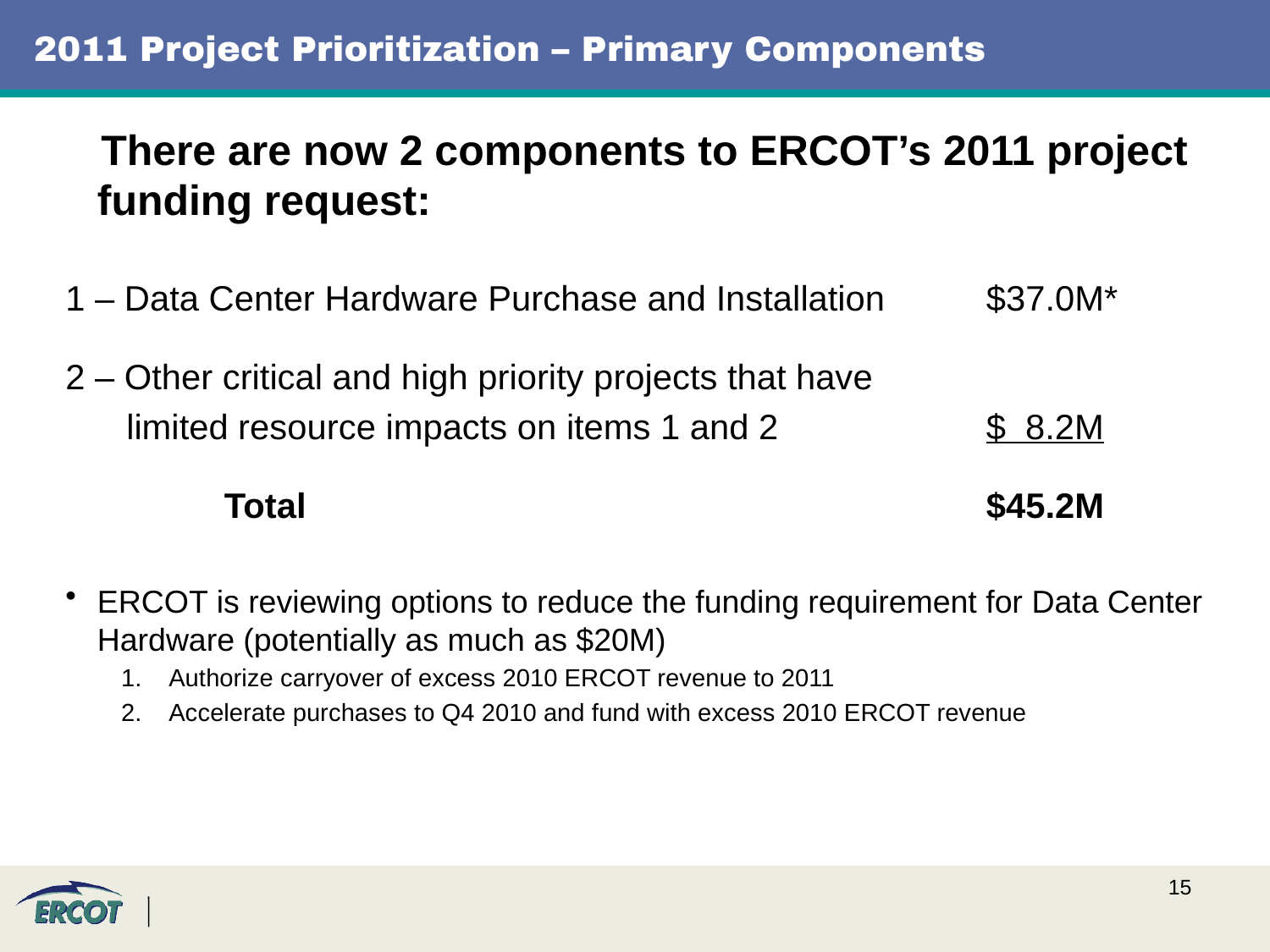

# 2011 Project Prioritization – Primary Components
   There are now 2 components to ERCOT’s 2011 project funding request:

1 – Data Center Hardware Purchase and Installation	$37.0M*

2 – Other critical and high priority projects that have
	   limited resource impacts on items 1 and 2		$  8.2M

		Total						$45.2M

ERCOT is reviewing options to reduce the funding requirement for Data Center Hardware (potentially as much as $20M)
Authorize carryover of excess 2010 ERCOT revenue to 2011
Accelerate purchases to Q4 2010 and fund with excess 2010 ERCOT revenue